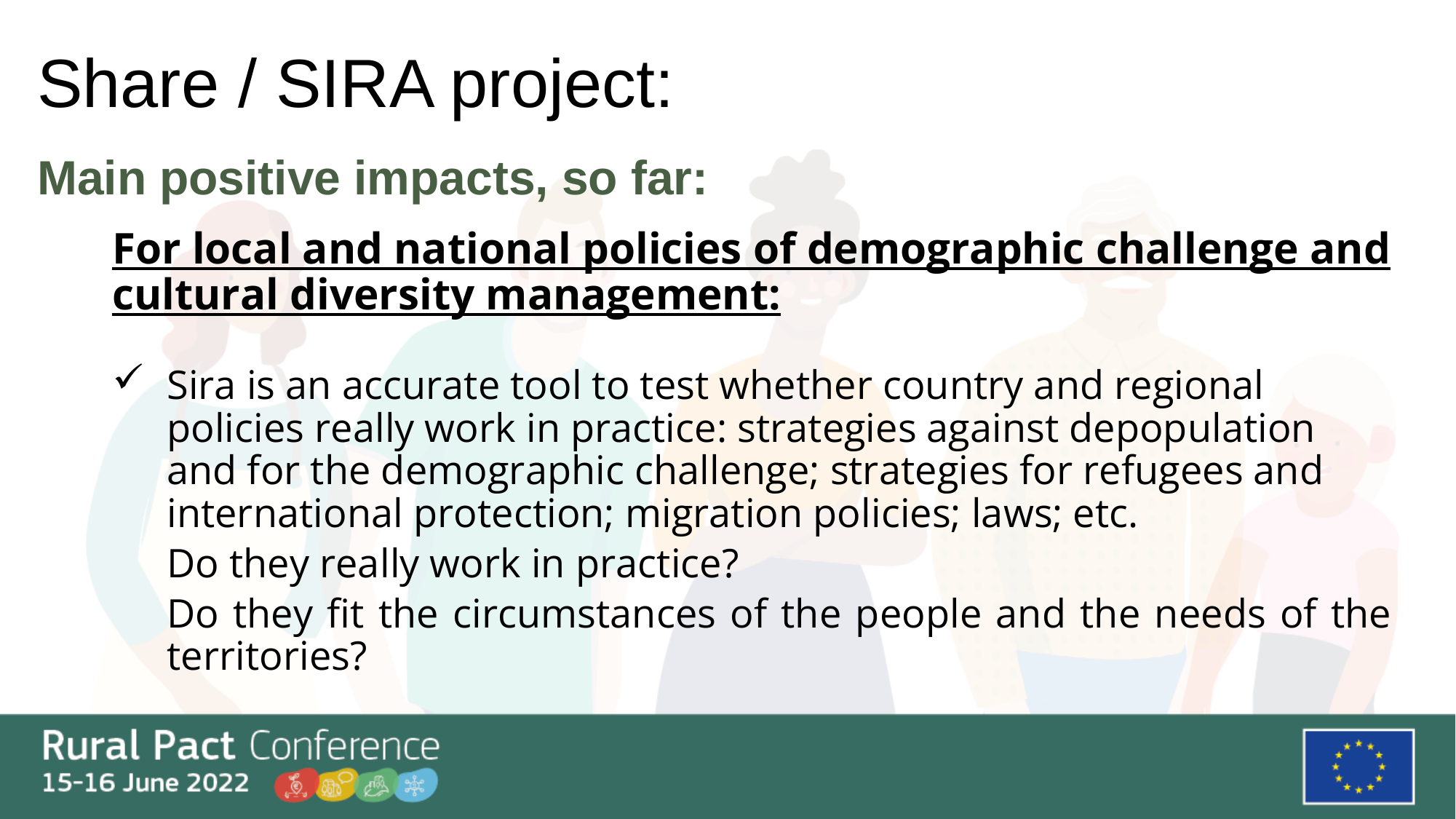

# Share / SIRA project:
Main positive impacts, so far:
For local and national policies of demographic challenge and cultural diversity management:

Sira is an accurate tool to test whether country and regional policies really work in practice: strategies against depopulation and for the demographic challenge; strategies for refugees and international protection; migration policies; laws; etc.
Do they really work in practice?
Do they fit the circumstances of the people and the needs of the territories?